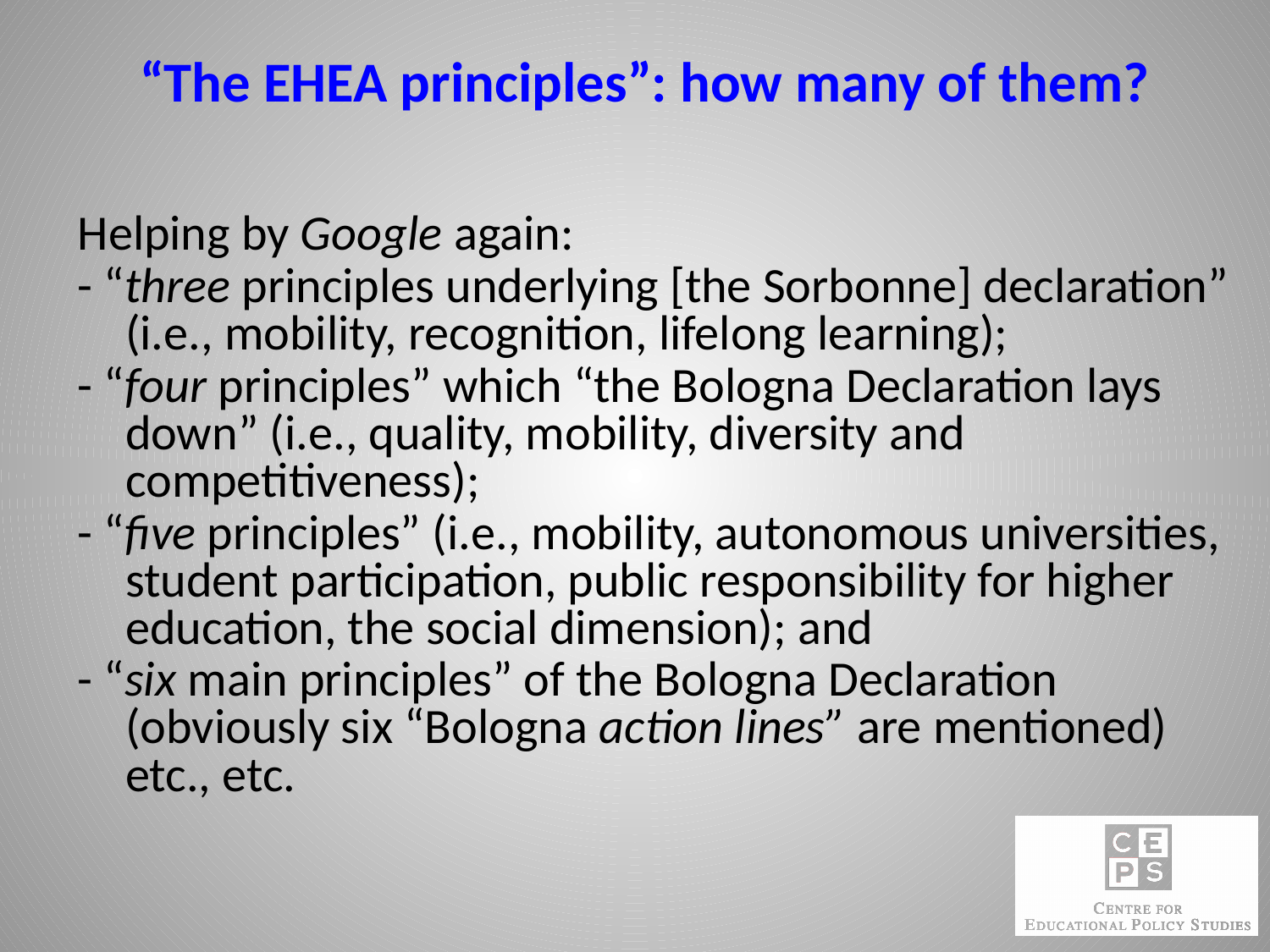

“The EHEA principles”: how many of them?
Helping by Google again:
- “three principles underlying [the Sorbonne] declaration” (i.e., mobility, recognition, lifelong learning);
- “four principles” which “the Bologna Declaration lays down” (i.e., quality, mobility, diversity and competitiveness);
- “five principles” (i.e., mobility, autonomous universities, student participation, public responsibility for higher education, the social dimension); and
- “six main principles” of the Bologna Declaration (obviously six “Bologna action lines” are mentioned) etc., etc.